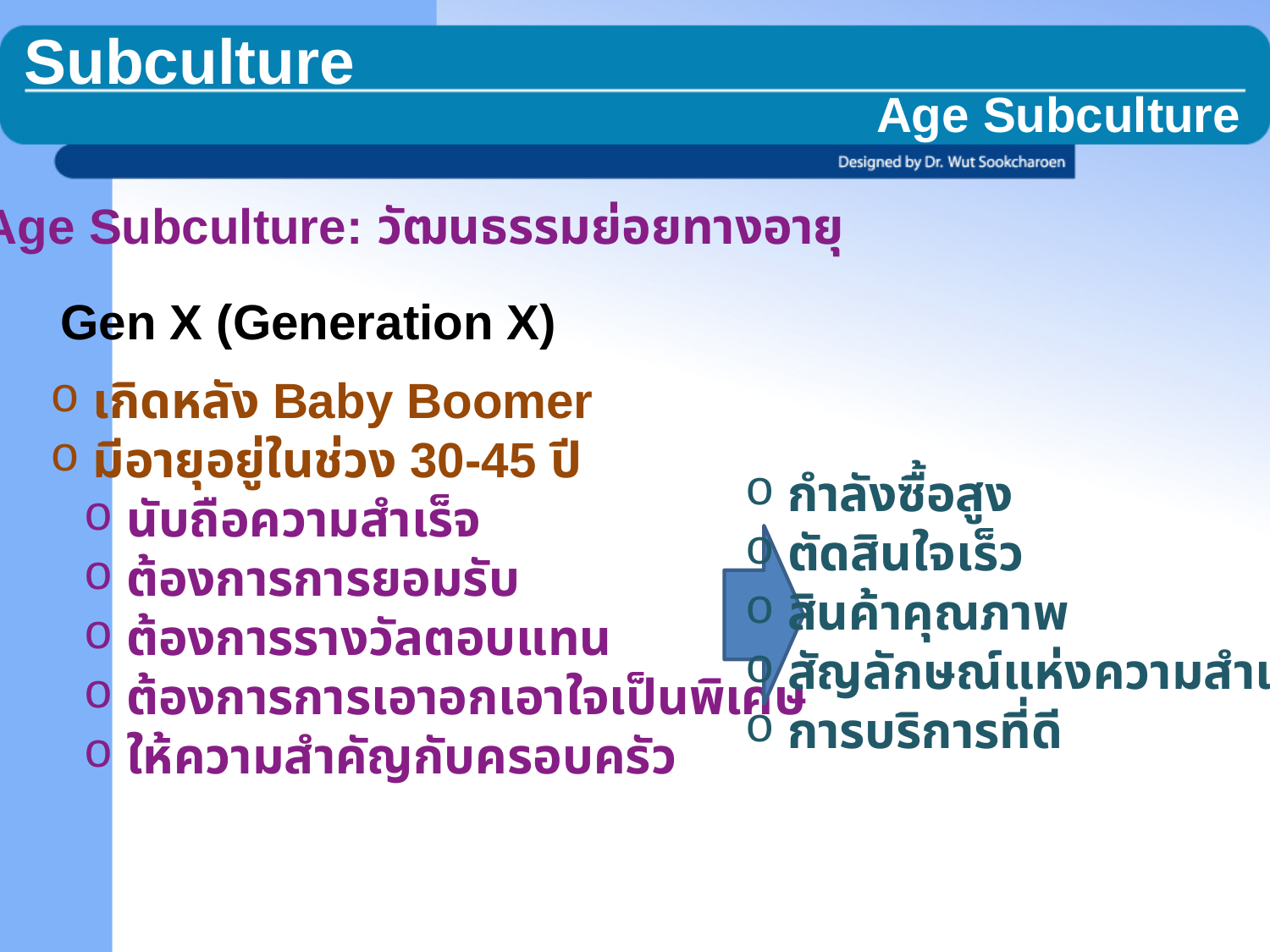

Subculture
Age Subculture
Age Subculture: วัฒนธรรมย่อยทางอายุ
Gen X (Generation X)
 เกิดหลัง Baby Boomer
 มีอายุอยู่ในช่วง 30-45 ปี
 นับถือความสำเร็จ
 ต้องการการยอมรับ
 ต้องการรางวัลตอบแทน
 ต้องการการเอาอกเอาใจเป็นพิเศษ
 ให้ความสำคัญกับครอบครัว
 กำลังซื้อสูง
 ตัดสินใจเร็ว
 สินค้าคุณภาพ
 สัญลักษณ์แห่งความสำเร็จ
 การบริการที่ดี